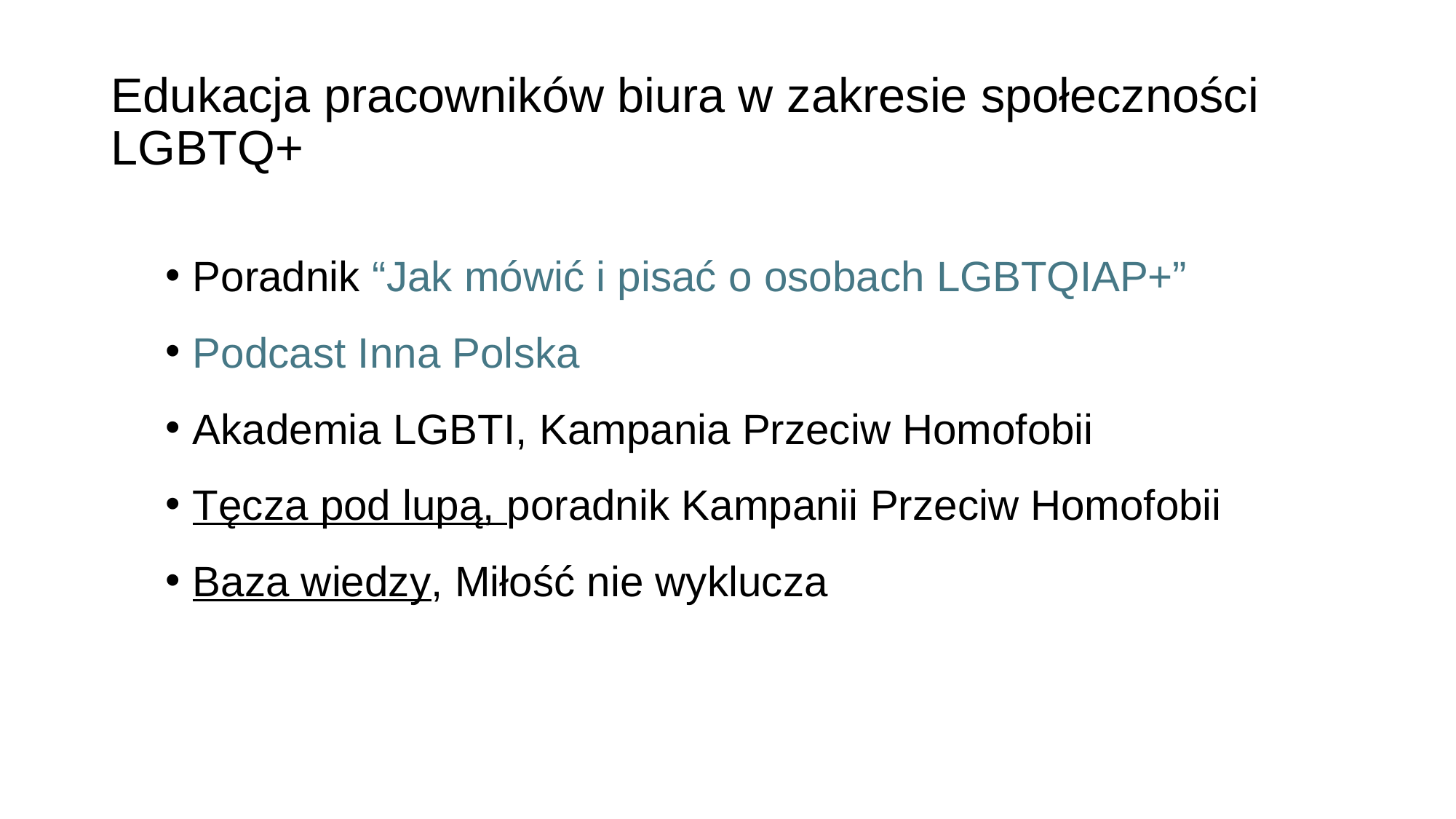

# Edukacja pracowników biura w zakresie społeczności LGBTQ+
Poradnik “Jak mówić i pisać o osobach LGBTQIAP+”
Podcast Inna Polska
Akademia LGBTI, Kampania Przeciw Homofobii
Tęcza pod lupą, poradnik Kampanii Przeciw Homofobii
Baza wiedzy, Miłość nie wyklucza